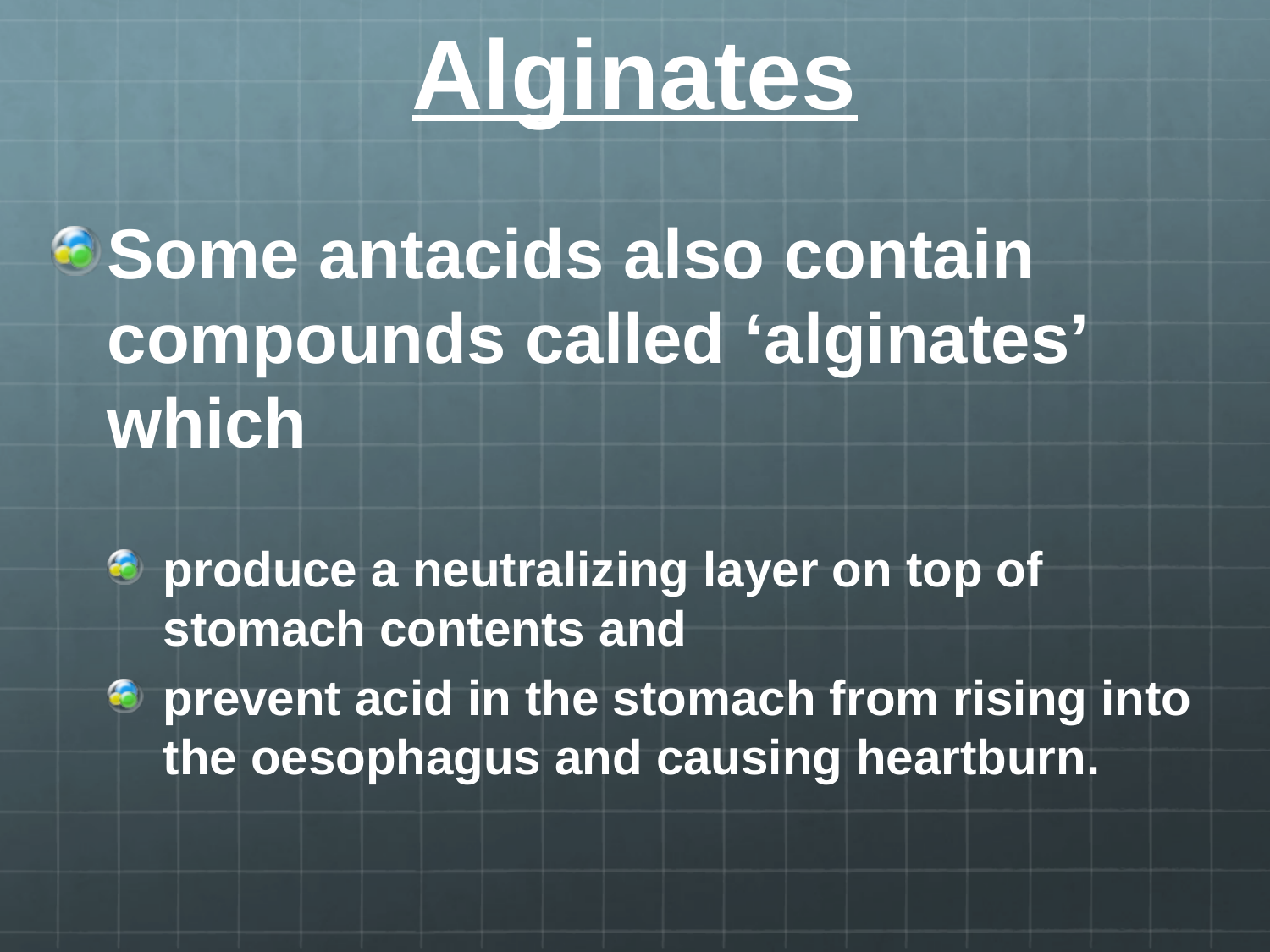

# Alginates
Some antacids also contain compounds called ‘alginates’ which

produce a neutralizing layer on top of stomach contents and
prevent acid in the stomach from rising into the oesophagus and causing heartburn.